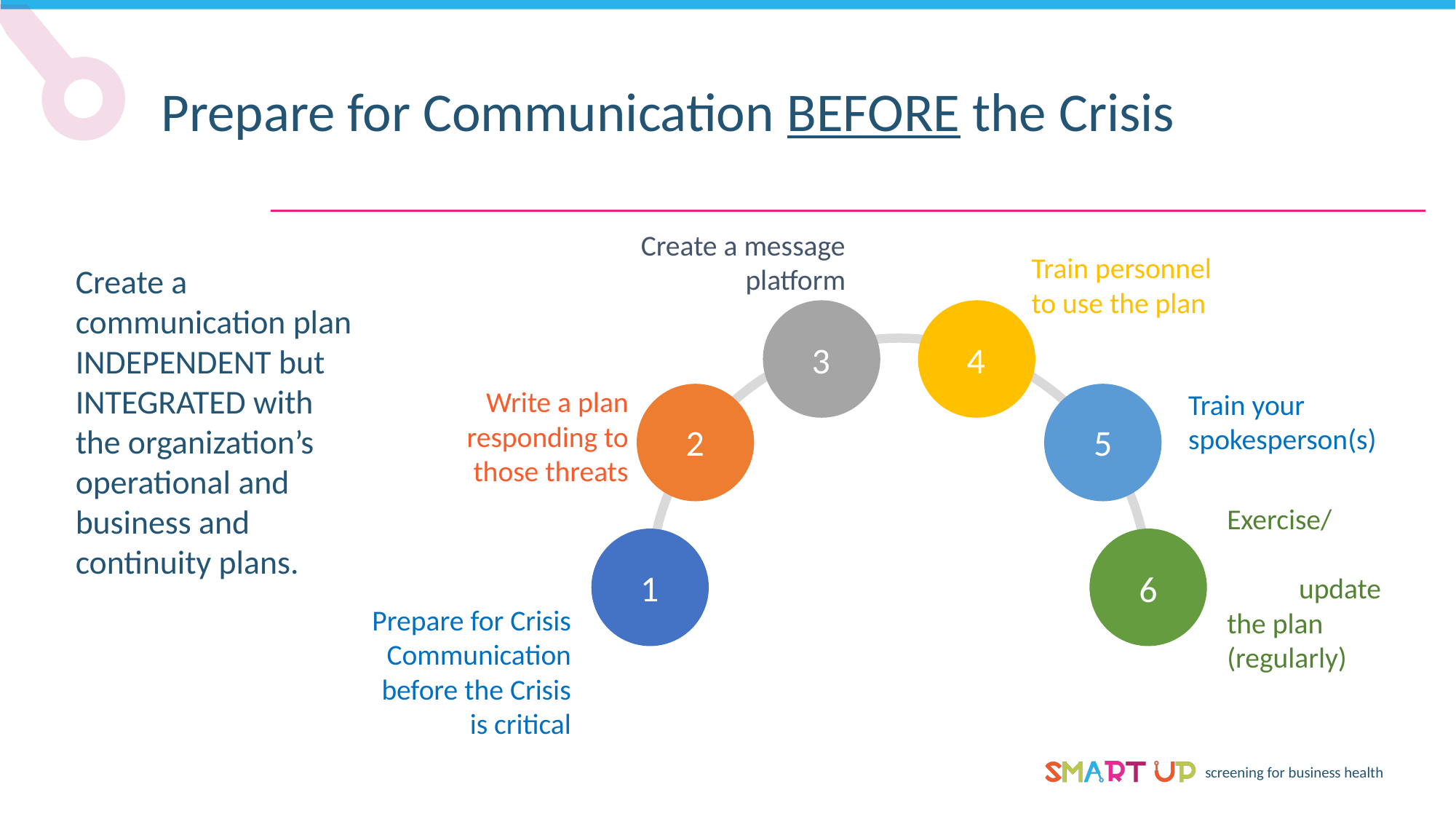

Prepare for Communication BEFORE the Crisis
Create a message platform
Train personnel to use the plan
Create a communication plan INDEPENDENT but INTEGRATED with the organization’s operational and business and continuity plans.

3
4

Write a plan responding to those threats

Train your spokesperson(s)
5
2
Exercise/                                             update the plan (regularly)

1
6
Prepare for Crisis Communication before the Crisis is critical